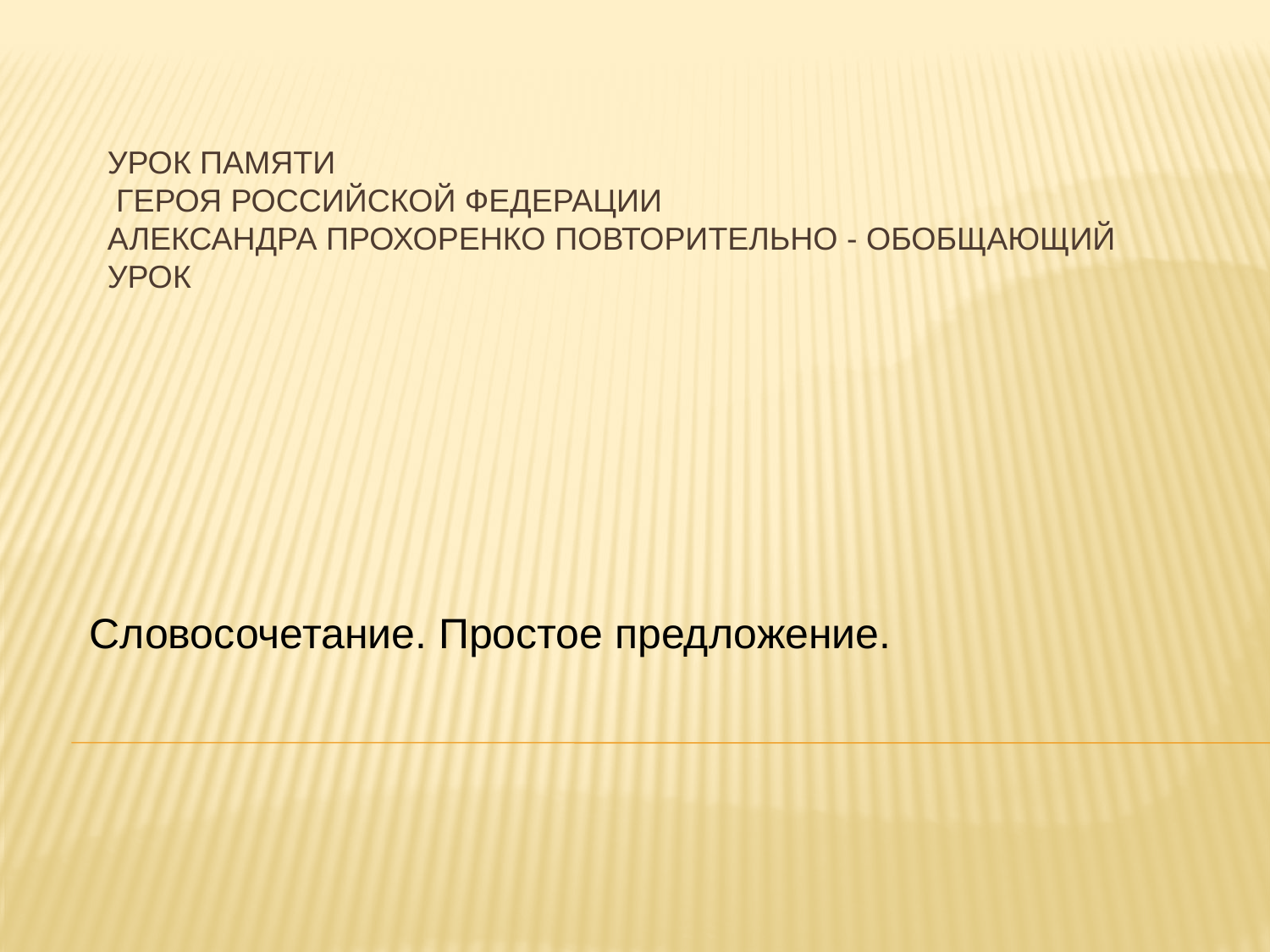

# Урок памяти Героя Российской Федерации Александра Прохоренко Повторительно - обобщающий урок
 Словосочетание. Простое предложение.